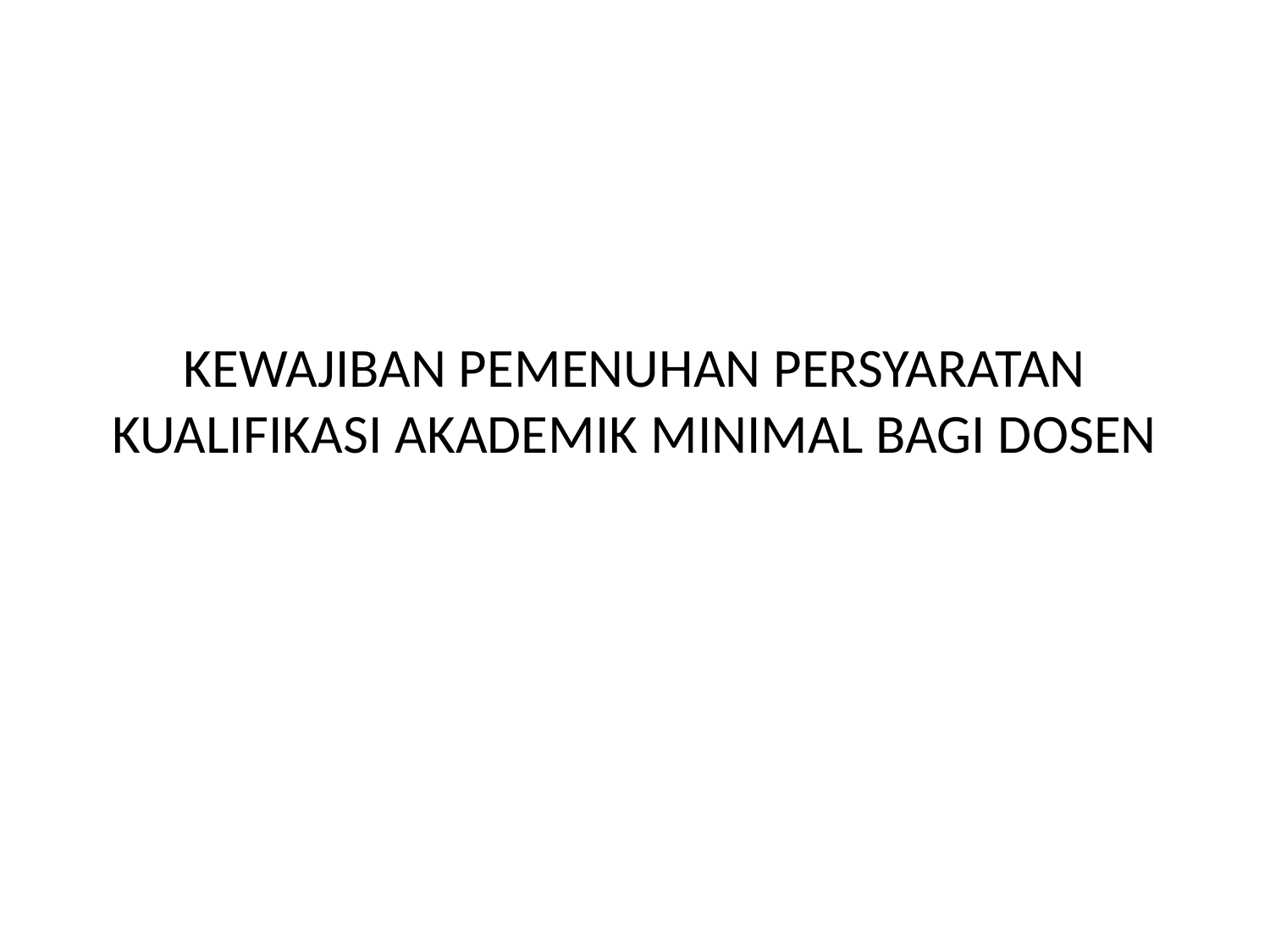

# KEWAJIBAN PEMENUHAN PERSYARATAN KUALIFIKASI AKADEMIK MINIMAL BAGI DOSEN